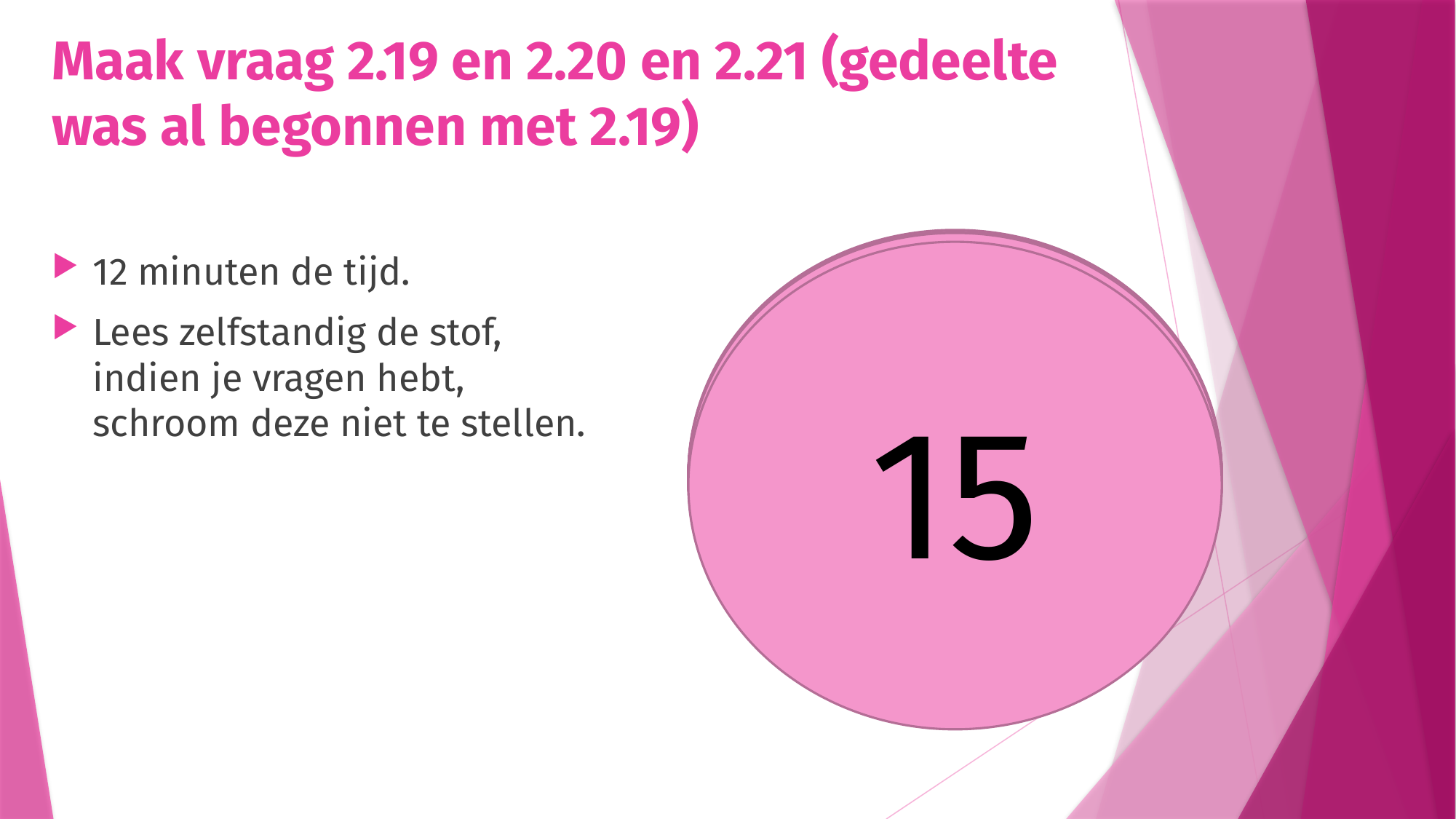

# Maak vraag 2.19 en 2.20 en 2.21 (gedeelte was al begonnen met 2.19)
10
11
9
8
14
5
6
7
4
3
1
2
13
12
12 minuten de tijd.
Lees zelfstandig de stof, indien je vragen hebt, schroom deze niet te stellen.

15